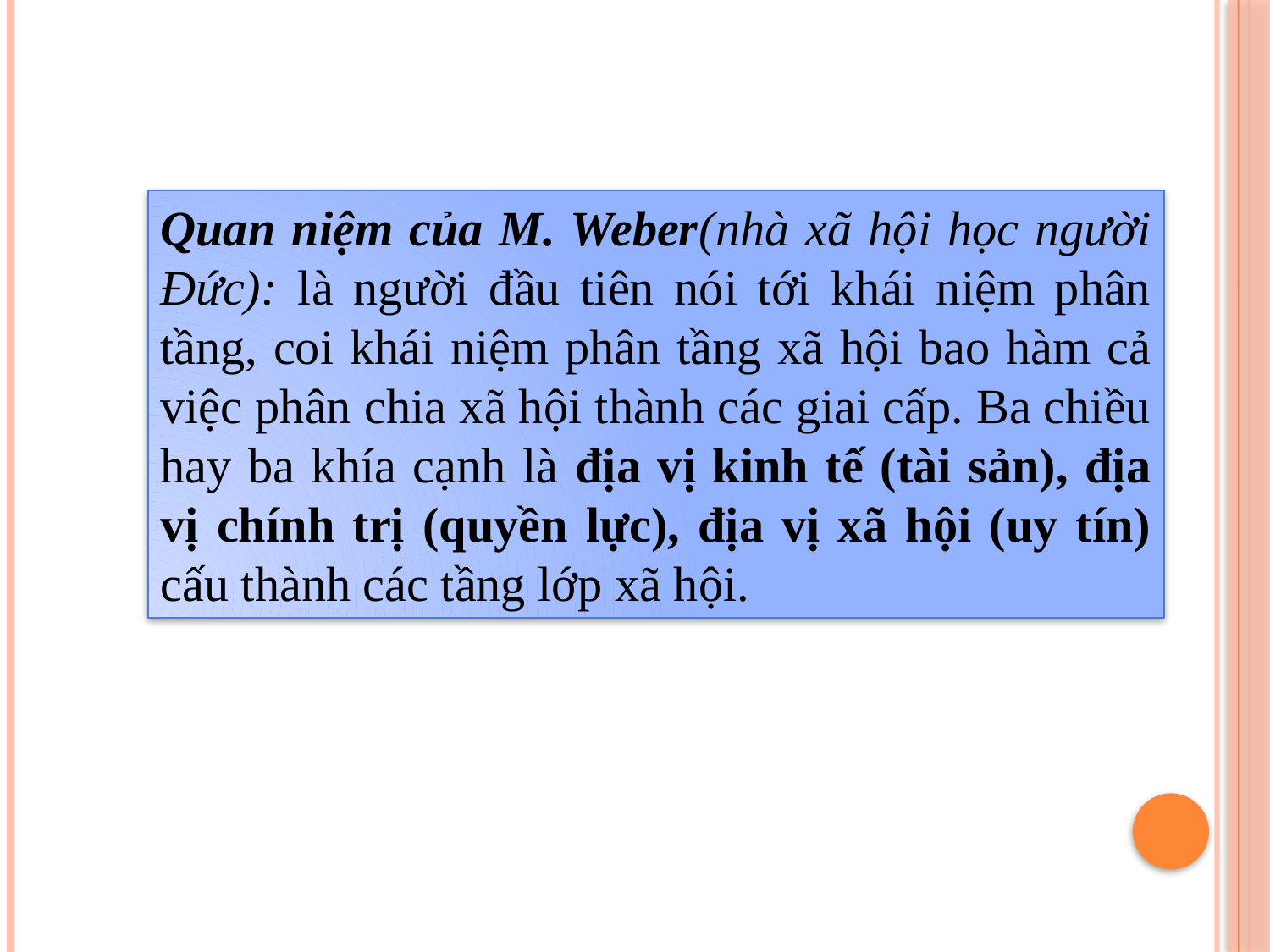

Quan niệm của M. Weber(nhà xã hội học người Đức): là người đầu tiên nói tới khái niệm phân tầng, coi khái niệm phân tầng xã hội bao hàm cả việc phân chia xã hội thành các giai cấp. Ba chiều hay ba khía cạnh là địa vị kinh tế (tài sản), địa vị chính trị (quyền lực), địa vị xã hội (uy tín) cấu thành các tầng lớp xã hội.